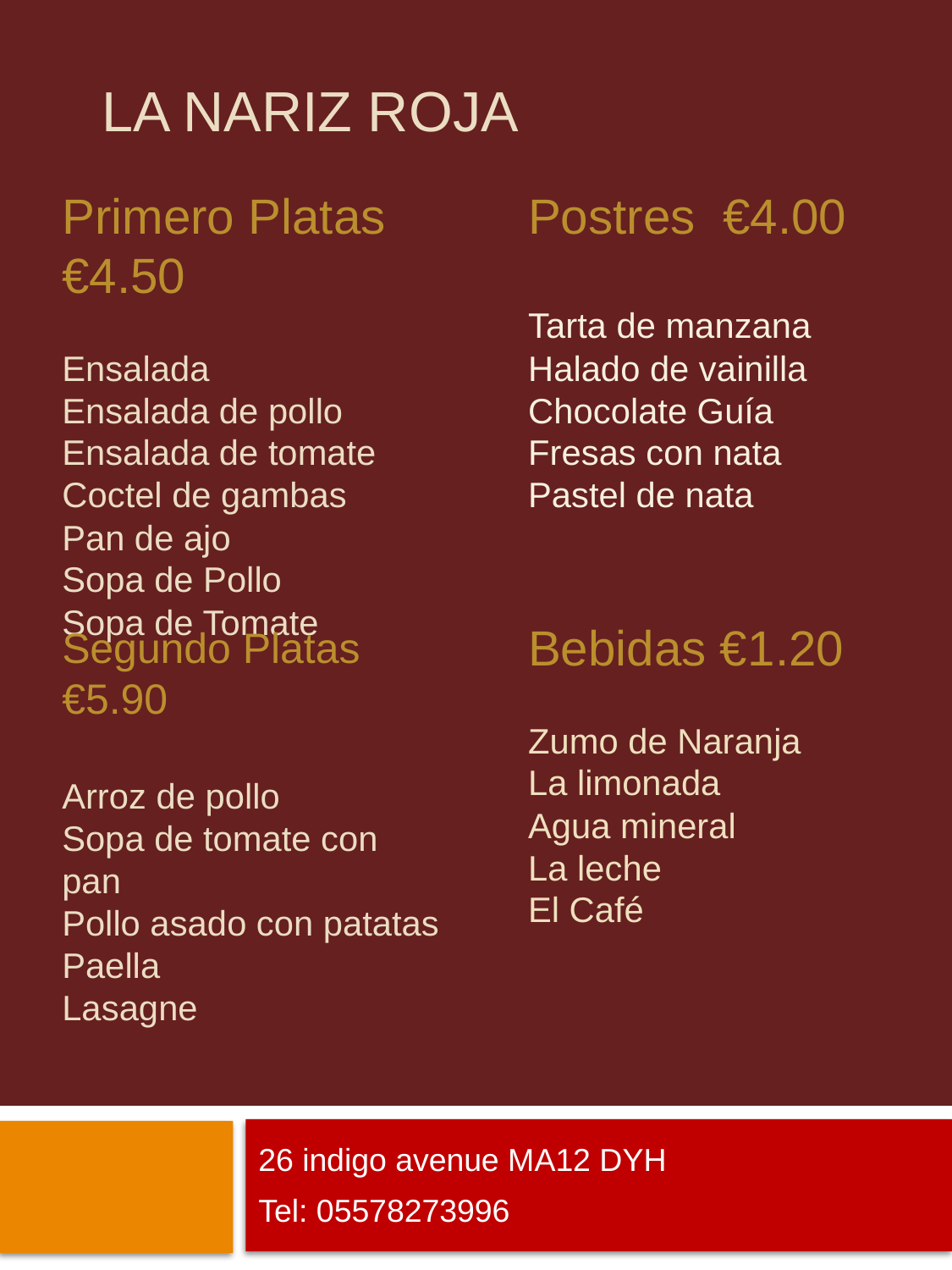

# La nariz roja
Primero Platas €4.50

Ensalada
Ensalada de pollo
Ensalada de tomate
Coctel de gambas
Pan de ajo
Sopa de Pollo
Sopa de Tomate

Postres  €4.00

Tarta de manzana
Halado de vainilla
Chocolate Guía
Fresas con nata
Pastel de nata

Bebidas €1.20

Zumo de Naranja
La limonada
Agua mineral
La leche
El Café

Segundo Platas €5.90

Arroz de pollo
Sopa de tomate con pan
Pollo asado con patatas
Paella
Lasagne
26 indigo avenue MA12 DYH
Tel: 05578273996